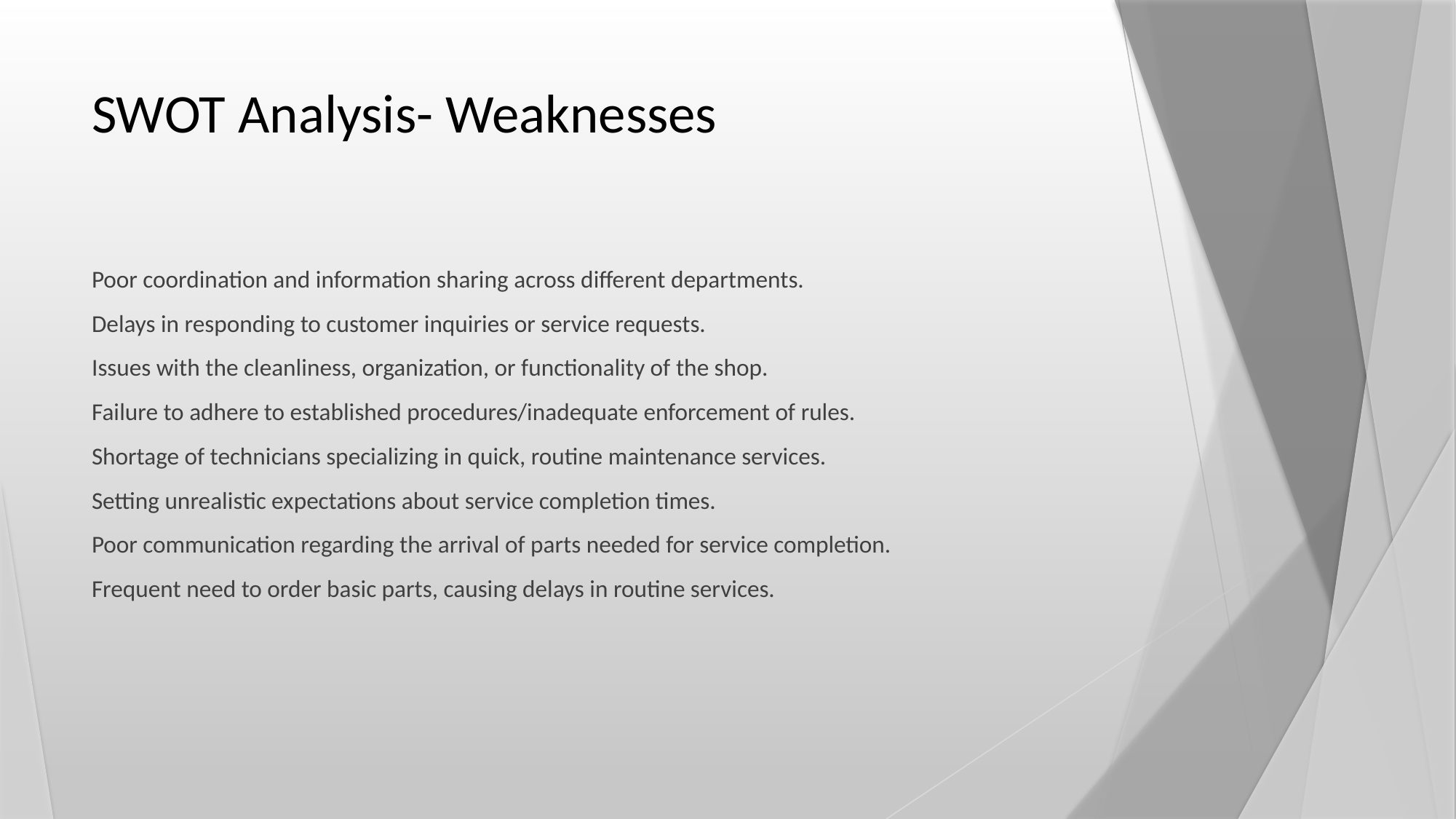

# SWOT Analysis- Weaknesses
Poor coordination and information sharing across different departments.
Delays in responding to customer inquiries or service requests.
Issues with the cleanliness, organization, or functionality of the shop.
Failure to adhere to established procedures/inadequate enforcement of rules.
Shortage of technicians specializing in quick, routine maintenance services.
Setting unrealistic expectations about service completion times.
Poor communication regarding the arrival of parts needed for service completion.
Frequent need to order basic parts, causing delays in routine services.